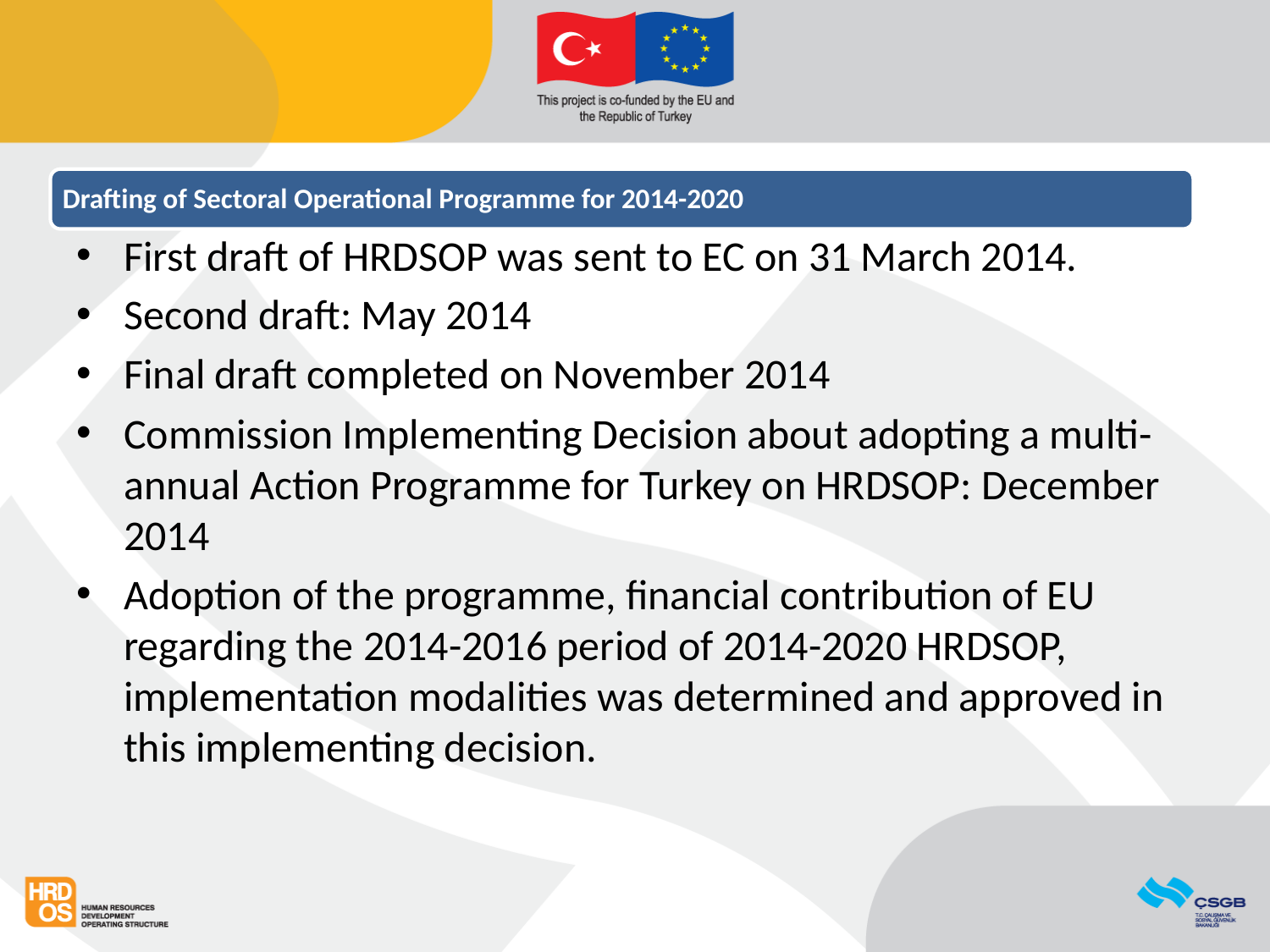

Drafting of Sectoral Operational Programme for 2014-2020
First draft of HRDSOP was sent to EC on 31 March 2014.
Second draft: May 2014
Final draft completed on November 2014
Commission Implementing Decision about adopting a multi-annual Action Programme for Turkey on HRDSOP: December 2014
Adoption of the programme, financial contribution of EU regarding the 2014-2016 period of 2014-2020 HRDSOP, implementation modalities was determined and approved in this implementing decision.